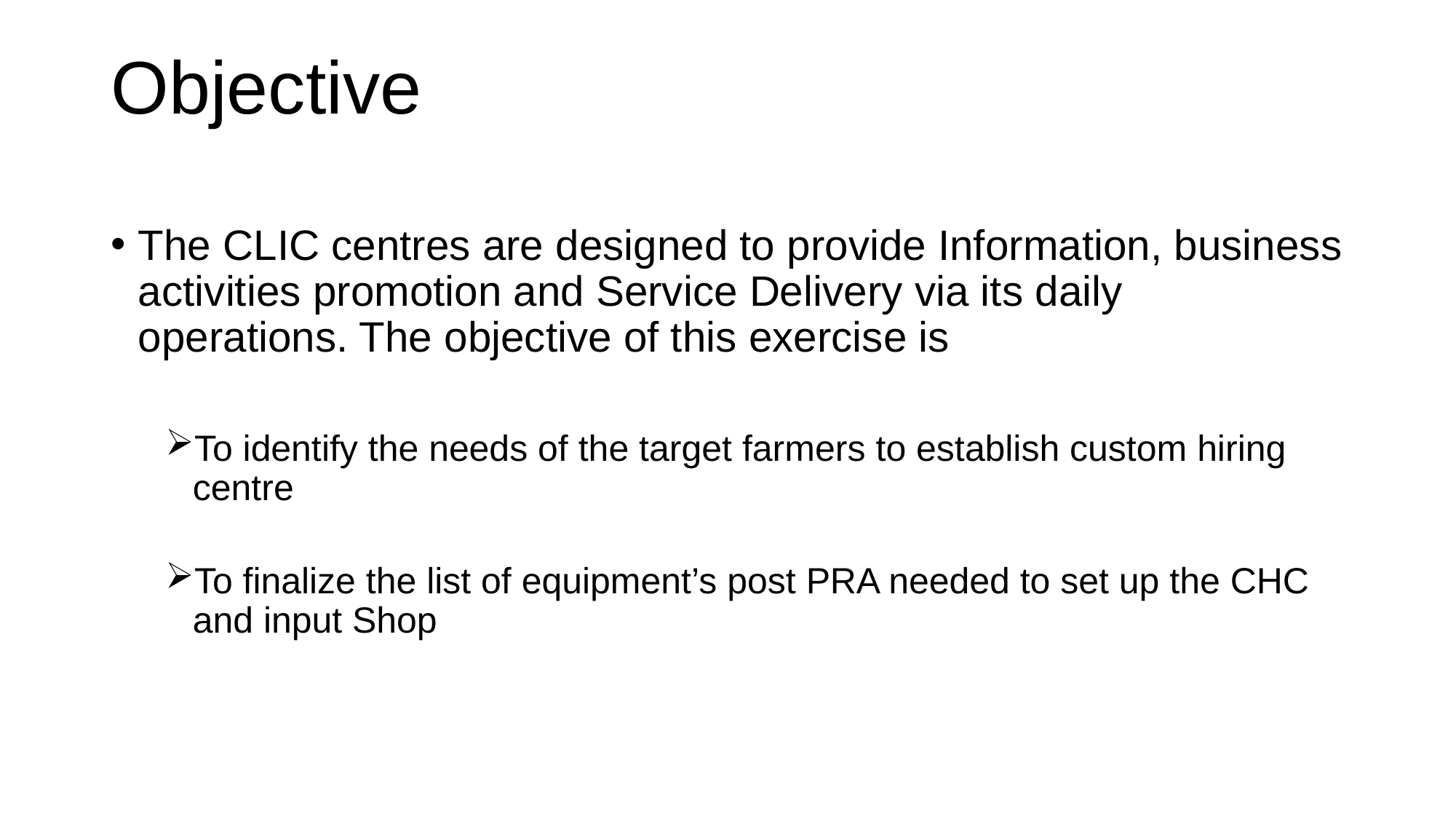

# Objective
The CLIC centres are designed to provide Information, business activities promotion and Service Delivery via its daily operations. The objective of this exercise is

To identify the needs of the target farmers to establish custom hiring centre

To finalize the list of equipment’s post PRA needed to set up the CHC and input Shop